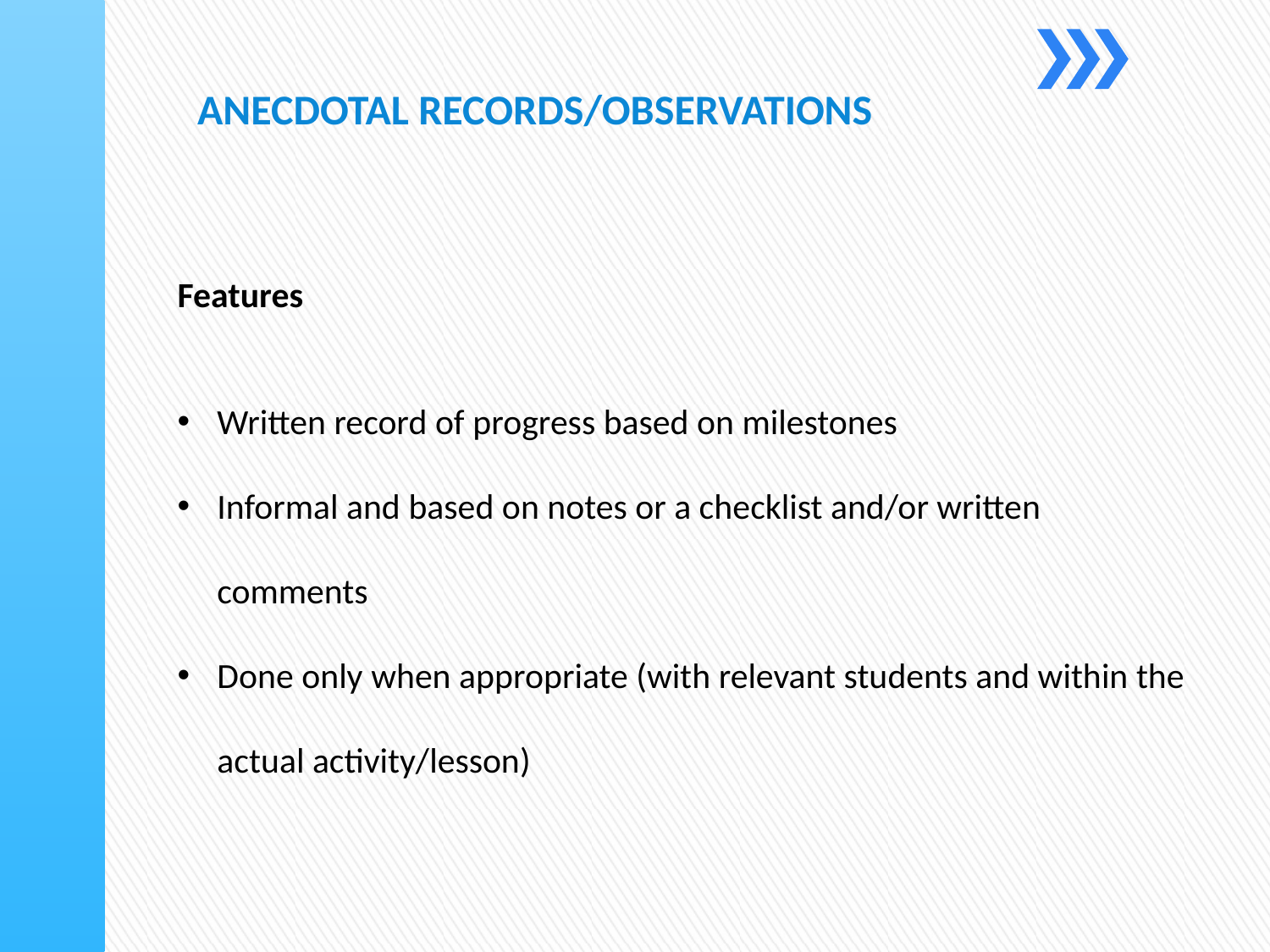

ANECDOTAL RECORDS/OBSERVATIONS
Features

Written record of progress based on milestones
Informal and based on notes or a checklist and/or written comments
Done only when appropriate (with relevant students and within the actual activity/lesson)